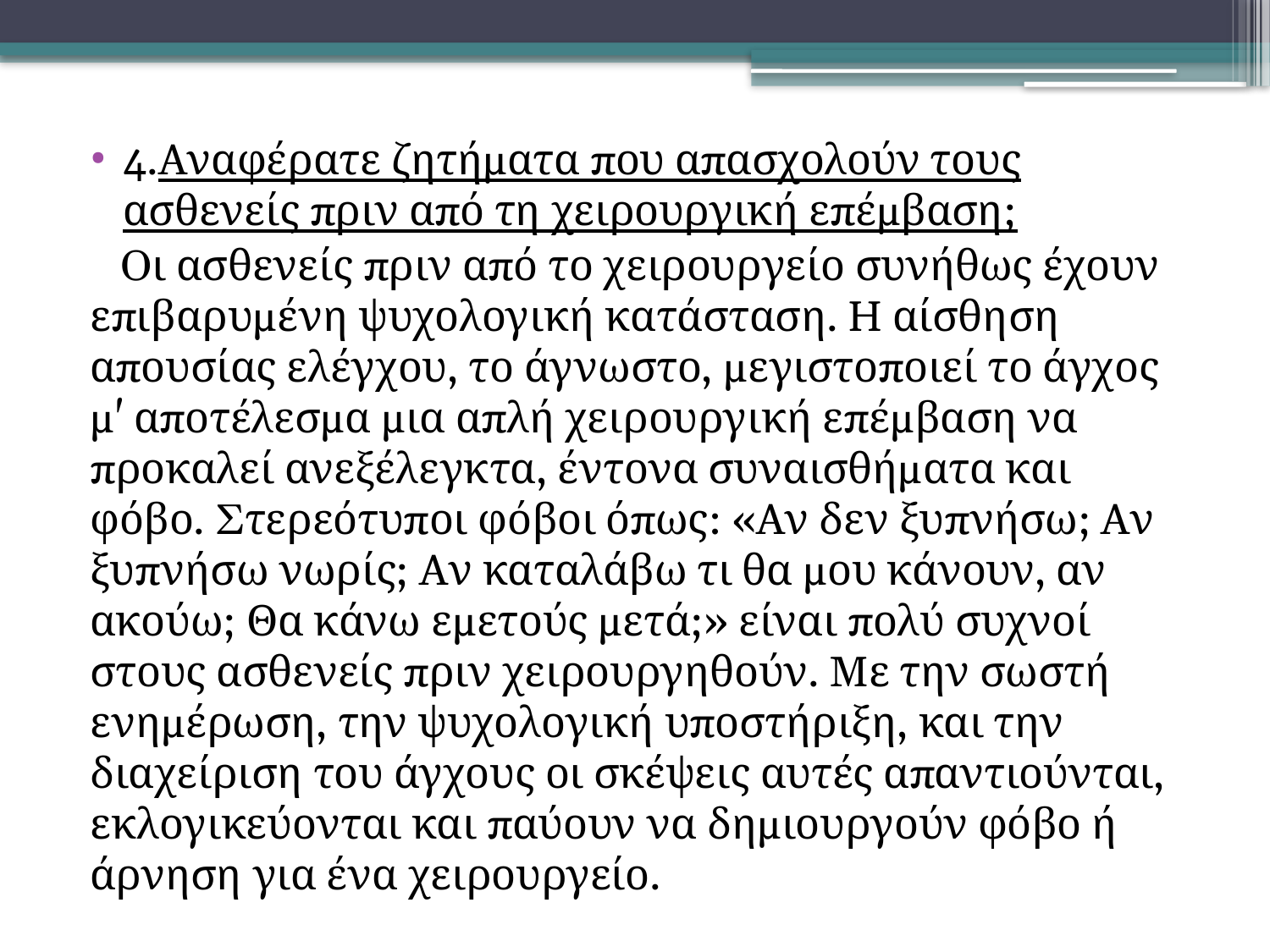

4.Αναφέρατε ζητήματα που απασχολούν τους ασθενείς πριν από τη χειρουργική επέμβαση;
   Οι ασθενείς πριν από το χειρουργείο συνήθως έχουν επιβαρυμένη ψυχολογική κατάσταση. Η αίσθηση απουσίας ελέγχου, το άγνωστο, μεγιστοποιεί το άγχος μ' αποτέλεσμα μια απλή χειρουργική επέμβαση να προκαλεί ανεξέλεγκτα, έντονα συναισθήματα και φόβο. Στερεότυποι φόβοι όπως: «Αν δεν ξυπνήσω; Αν ξυπνήσω νωρίς; Αν καταλάβω τι θα μου κάνουν, αν ακούω; Θα κάνω εμετούς μετά;» είναι πολύ συχνοί στους ασθενείς πριν χειρουργηθούν. Με την σωστή ενημέρωση, την ψυχολογική υποστήριξη, και την διαχείριση του άγχους οι σκέψεις αυτές απαντιούνται, εκλογικεύονται και παύουν να δημιουργούν φόβο ή άρνηση για ένα χειρουργείο.